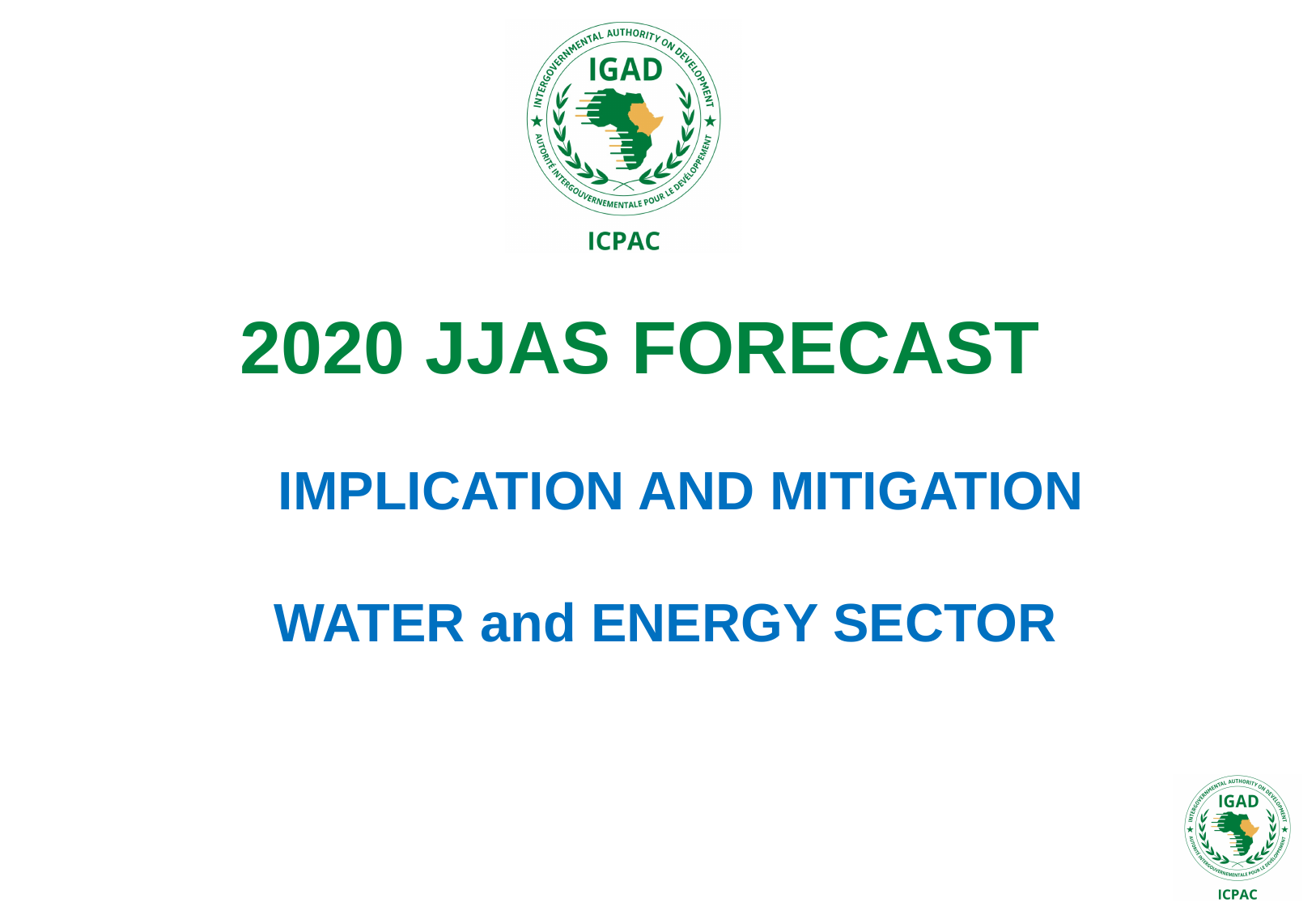

# 2020 JJAS FORECAST
IMPLICATION and MITIGATION

WATER and ENERGY SECTOR